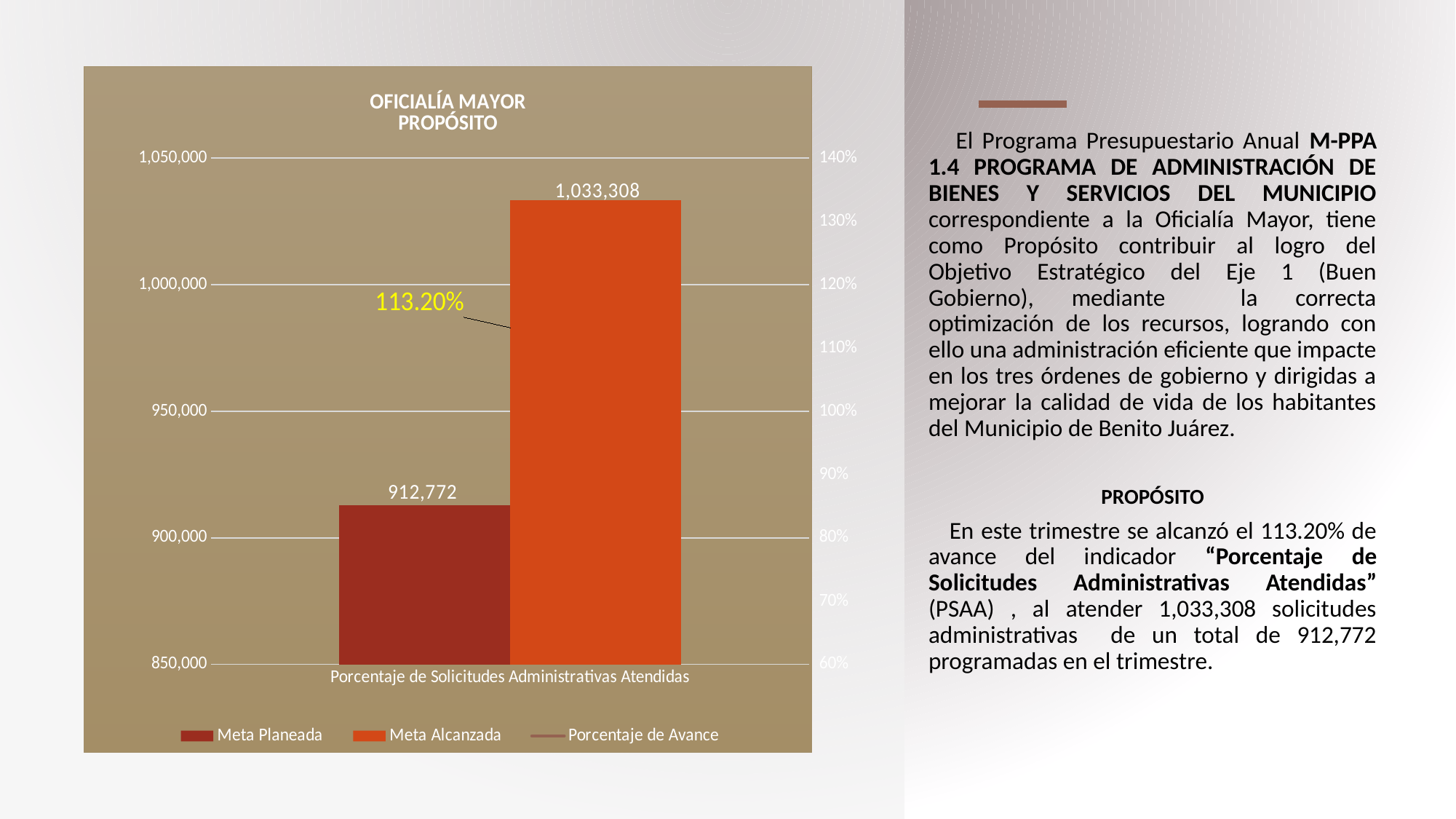

### Chart: OFICIALÍA MAYOR
PROPÓSITO

| Category | Meta Planeada | Meta Alcanzada |  |
|---|---|---|---|
| Porcentaje de Solicitudes Administrativas Atendidas | 912772.0 | 1033308.0 | 1.1320548833662734 |
   El Programa Presupuestario Anual M-PPA 1.4 PROGRAMA DE ADMINISTRACIÓN DE BIENES Y SERVICIOS DEL MUNICIPIO correspondiente a la Oficialía Mayor, tiene como Propósito contribuir al logro del Objetivo Estratégico del Eje 1 (Buen Gobierno), mediante  la correcta optimización de los recursos, logrando con ello una administración eficiente que impacte en los tres órdenes de gobierno y dirigidas a mejorar la calidad de vida de los habitantes del Municipio de Benito Juárez.

PROPÓSITO
   En este trimestre se alcanzó el 113.20% de avance del indicador “Porcentaje de Solicitudes Administrativas Atendidas” (PSAA) , al atender 1,033,308 solicitudes administrativas  de un total de 912,772 programadas en el trimestre.